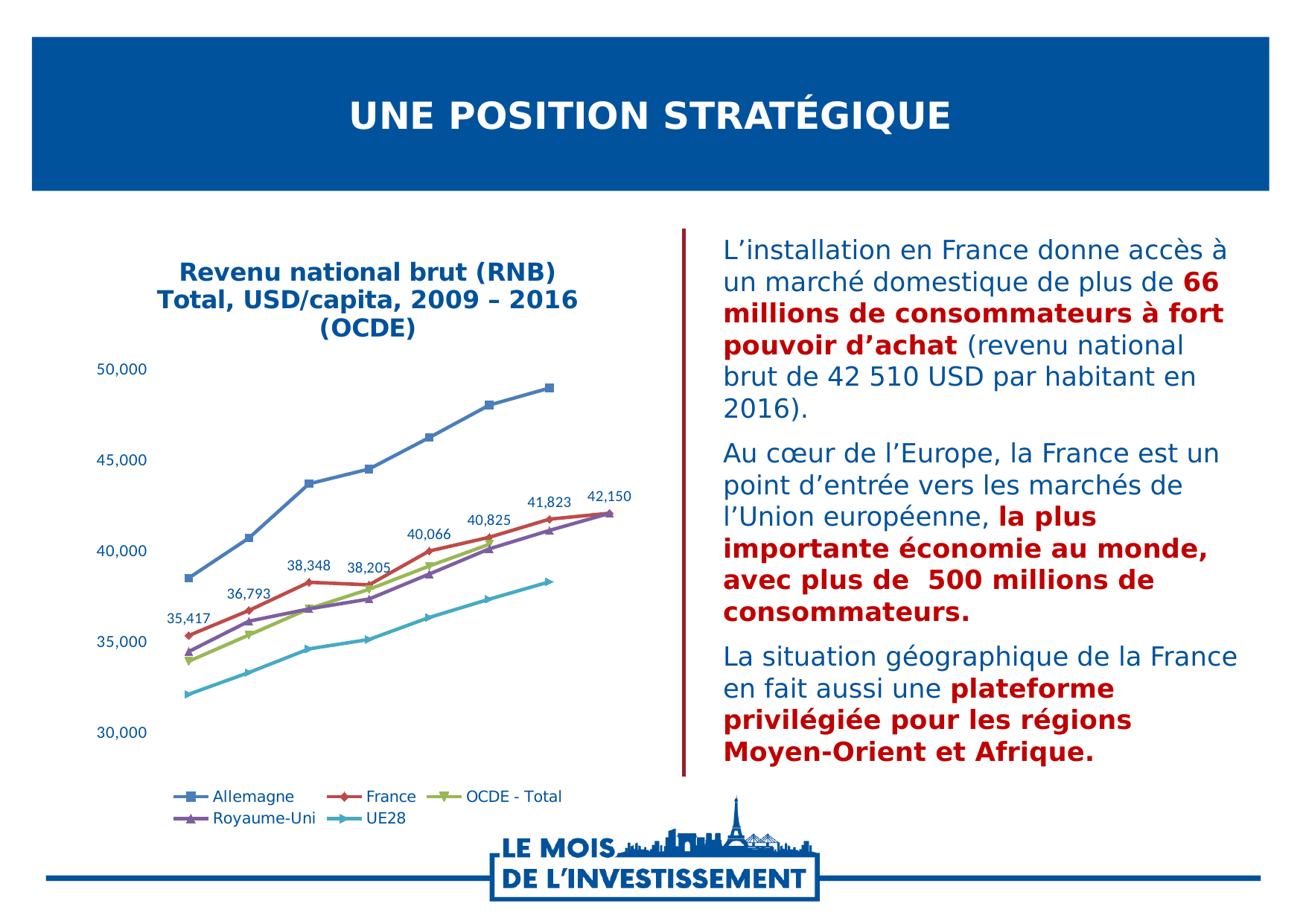

# Une position stratégique

### Chart: Revenu national brut (RNB)
Total, USD/capita, 2009 – 2016 (OCDE)

| Category | Allemagne | France | OCDE - Total | Royaume-Uni | UE28 |
|---|---|---|---|---|---|
| 2009 | 38582.0 | 35417.0 | 33998.0 | 34533.0 | 32183.0 |
| 2010 | 40781.0 | 36793.0 | 35444.0 | 36204.0 | 33379.0 |
| 2011 | 43770.0 | 38348.0 | 36894.0 | 36881.0 | 34681.0 |
| 2012 | 44586.0 | 38205.0 | 37960.0 | 37426.0 | 35199.0 |
| 2013 | 46315.0 | 40066.0 | 39239.0 | 38798.0 | 36409.0 |
| 2014 | 48104.0 | 40825.0 | 40439.0 | 40188.0 | 37415.0 |
| 2015 | 49043.0 | 41823.0 | None | 41205.0 | 38372.0 |
| 2016 | None | 42150.0 | None | 42143.0 | None |
L’installation en France donne accès à un marché domestique de plus de 66 millions de consommateurs à fort pouvoir d’achat (revenu national brut de 42 510 USD par habitant en 2016).
Au cœur de l’Europe, la France est un point d’entrée vers les marchés de l’Union européenne, la plus importante économie au monde, avec plus de  500 millions de consommateurs.
La situation géographique de la France en fait aussi une plateforme privilégiée pour les régions Moyen-Orient et Afrique.

Mois de l’investissement – novembre 2017